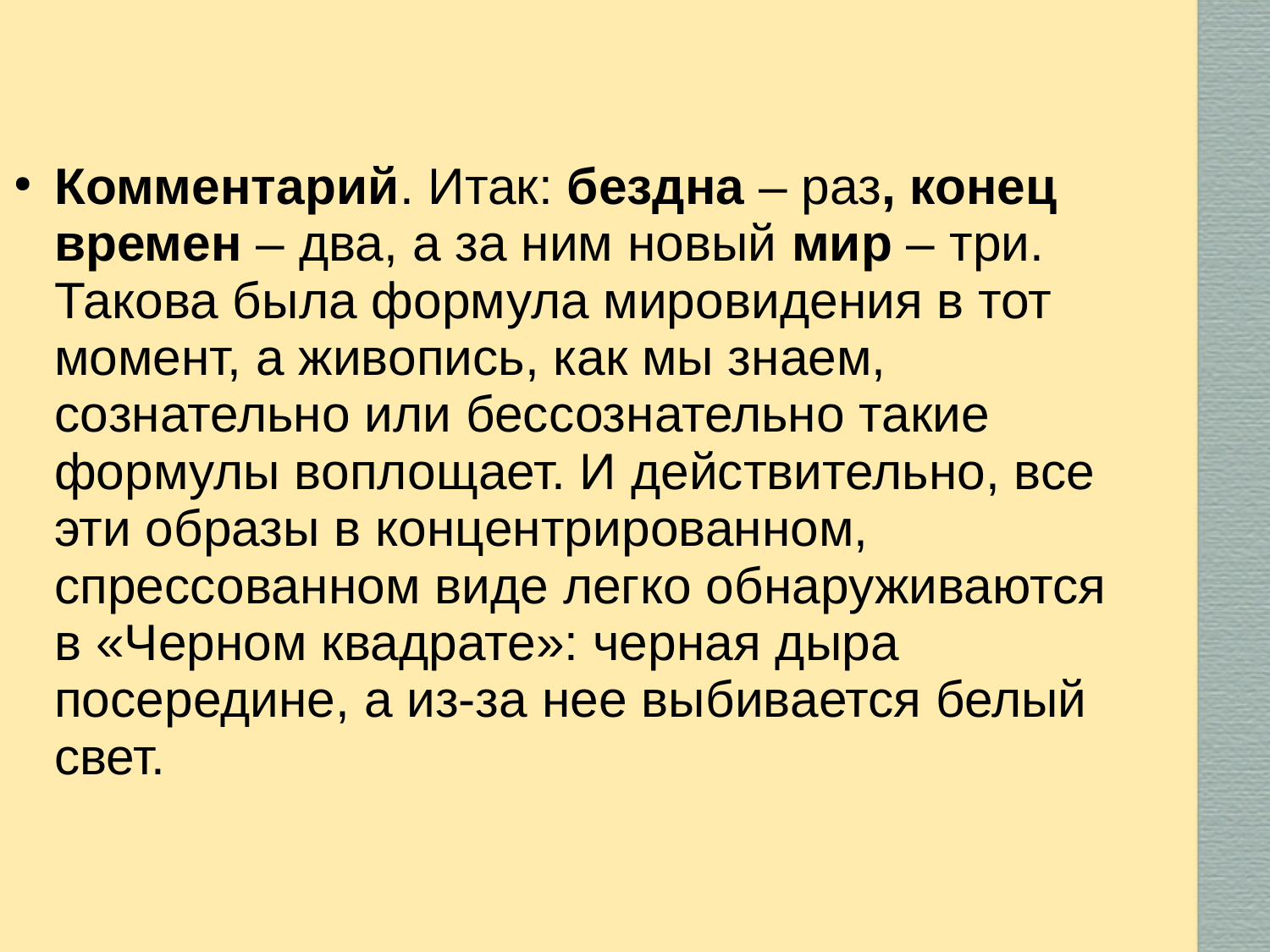

Комментарий. Итак: бездна – раз, конец времен – два, а за ним новый мир – три. Такова была формула мировидения в тот момент, а живопись, как мы знаем, сознательно или бессознательно такие формулы воплощает. И действительно, все эти образы в концентрированном, спрессованном виде легко обнаруживаются в «Черном квадрате»: черная дыра посередине, а из-за нее выбивается белый свет.